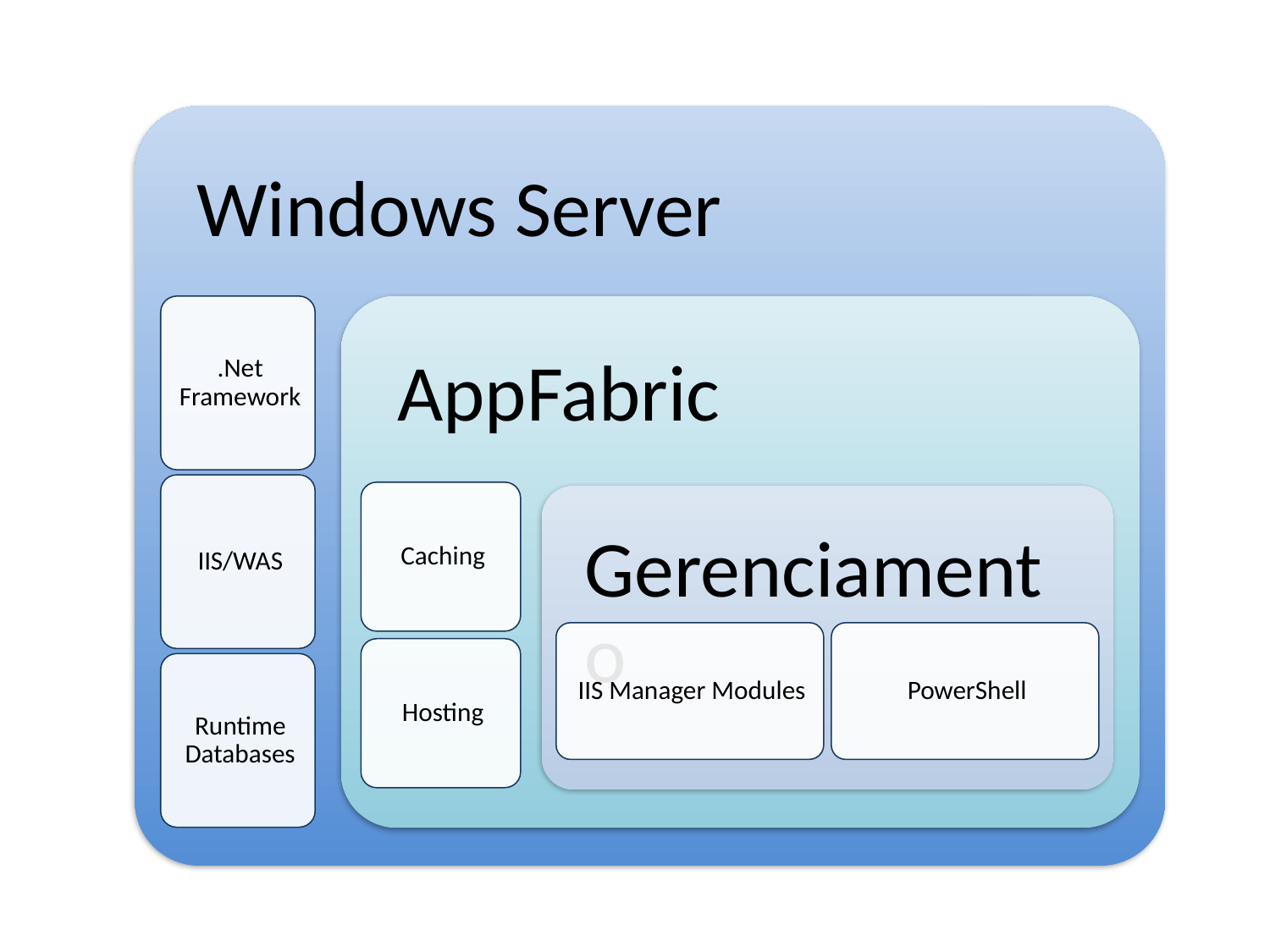

Windows Server
.Net Framework
IIS/WAS
Runtime Databases
AppFabric
Caching
Hosting
Gerenciamento
IIS Manager Modules
PowerShell